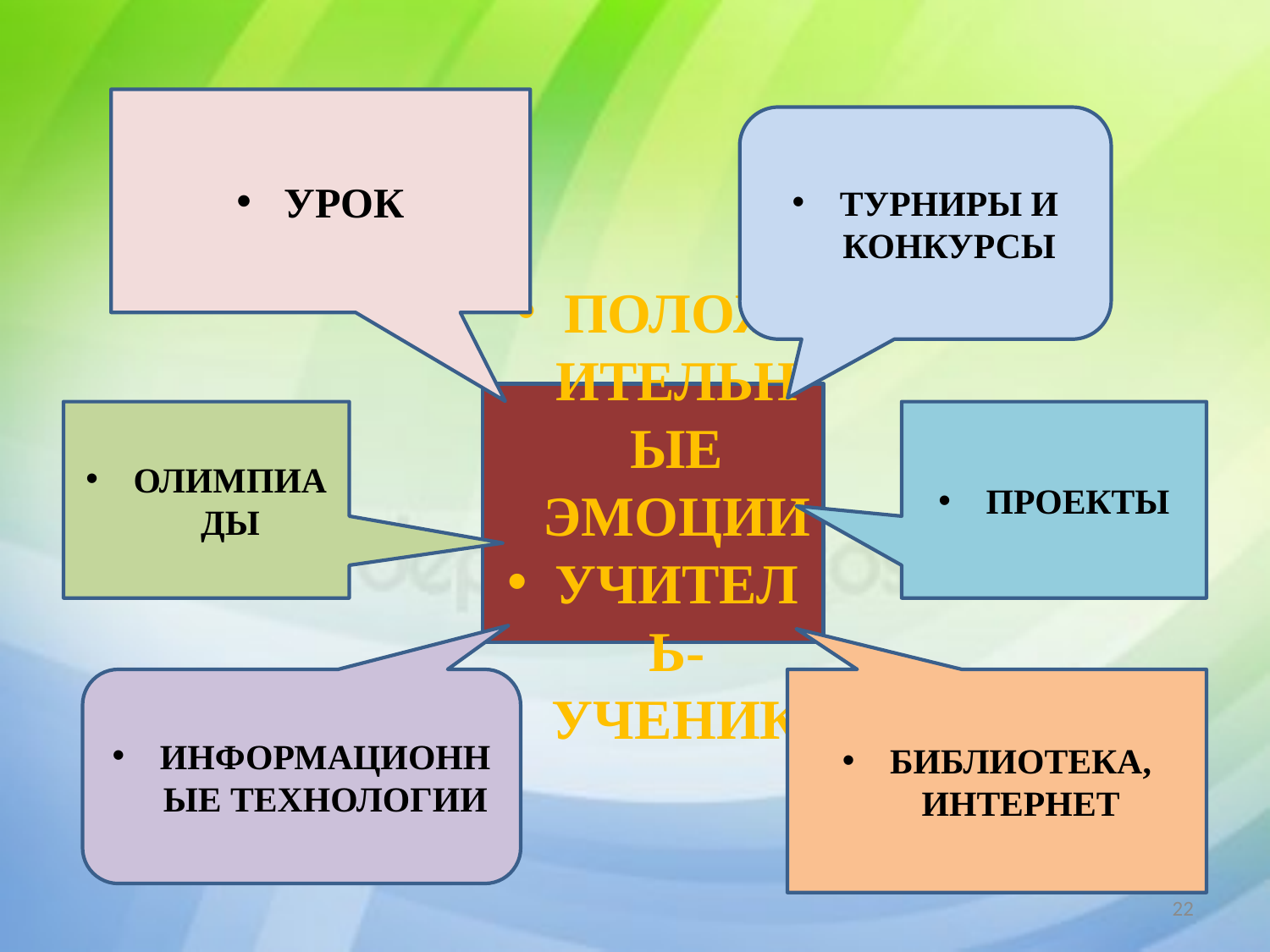

УРОК
ТУРНИРЫ И КОНКУРСЫ
ПОЛОЖИТЕЛЬНЫЕ ЭМОЦИИ
УЧИТЕЛЬ-УЧЕНИК
ОЛИМПИАДЫ
ПРОЕКТЫ
ИНФОРМАЦИОННЫЕ ТЕХНОЛОГИИ
БИБЛИОТЕКА, ИНТЕРНЕТ
22